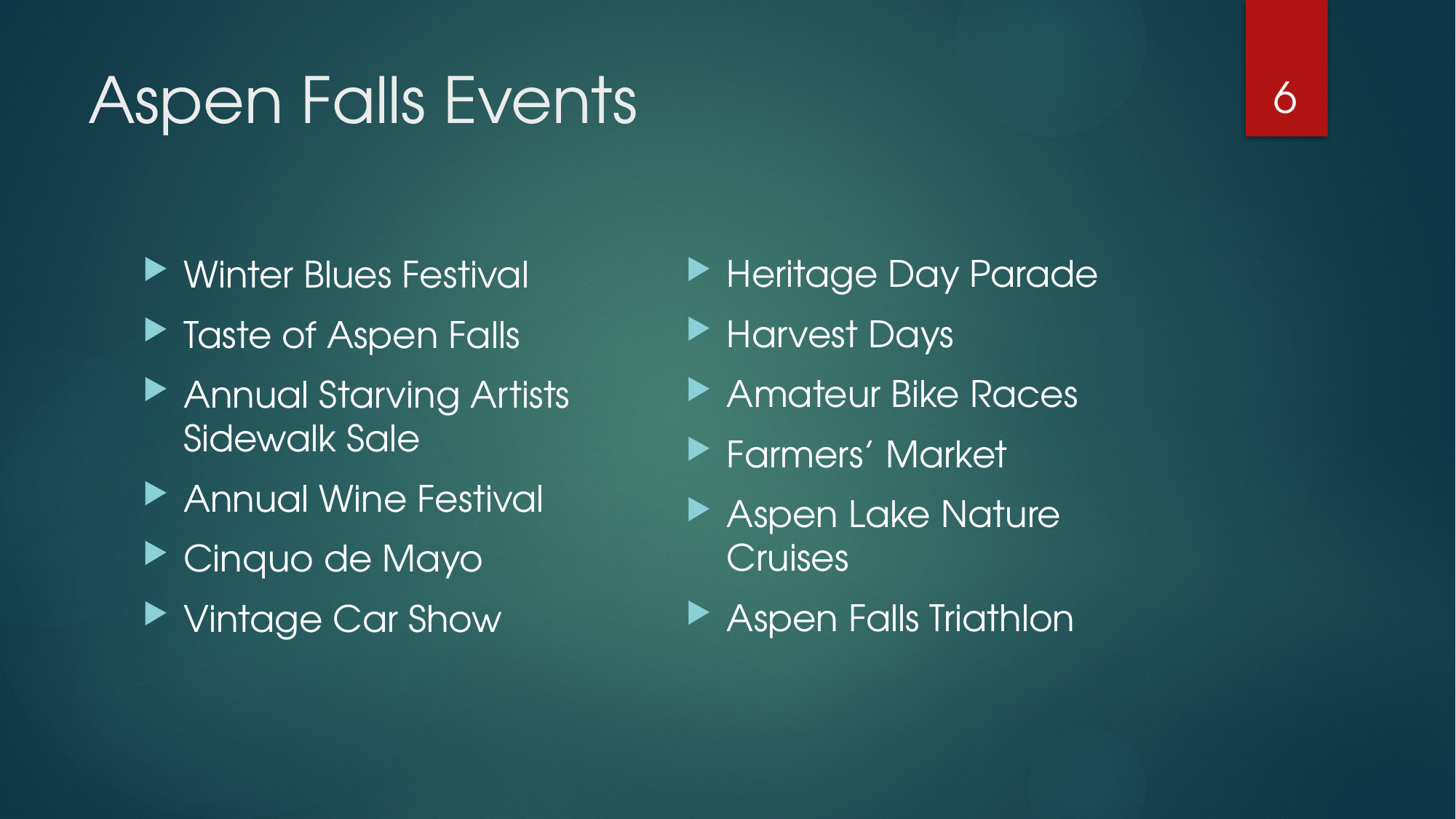

6
# Aspen Falls Events
Heritage Day Parade
Harvest Days
Amateur Bike Races
Farmers’ Market
Aspen Lake Nature Cruises
Aspen Falls Triathlon
Winter Blues Festival
Taste of Aspen Falls
Annual Starving Artists Sidewalk Sale
Annual Wine Festival
Cinquo de Mayo
Vintage Car Show